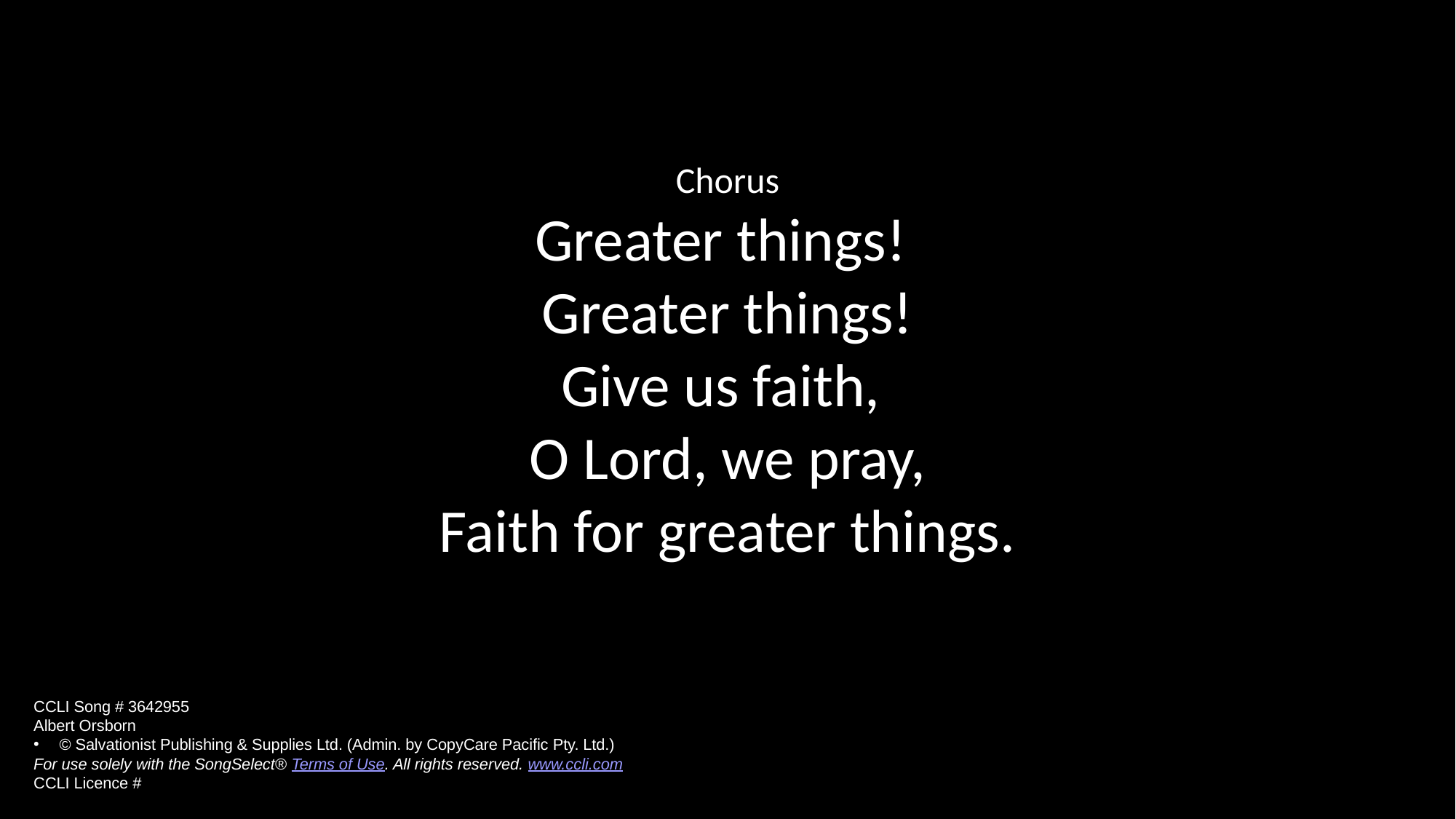

Chorus
Greater things!
Greater things!
Give us faith,
O Lord, we pray,
Faith for greater things.
CCLI Song # 3642955
Albert Orsborn
© Salvationist Publishing & Supplies Ltd. (Admin. by CopyCare Pacific Pty. Ltd.)
For use solely with the SongSelect® Terms of Use. All rights reserved. www.ccli.com
CCLI Licence #